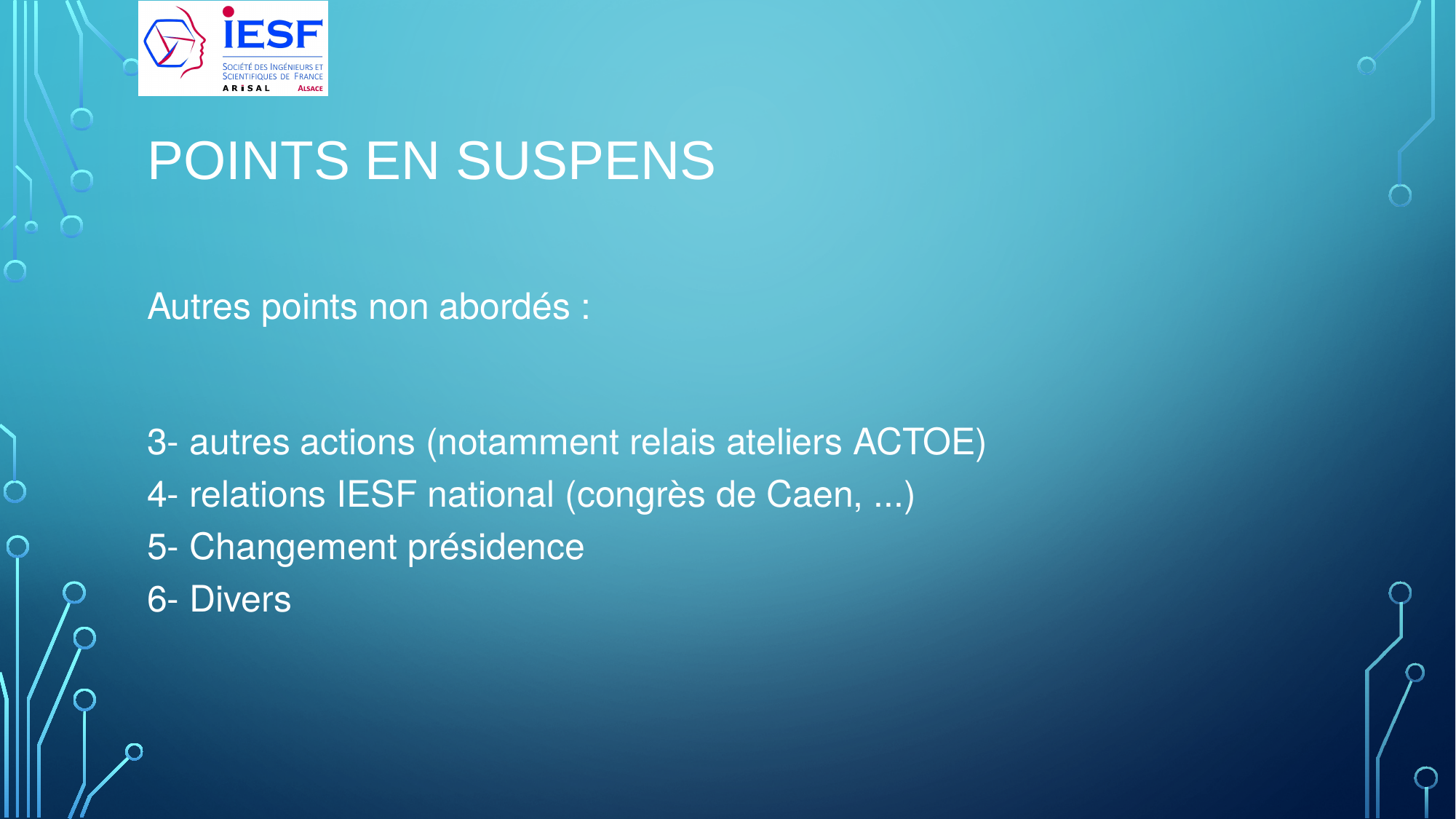

# Points en suspens
Autres points non abordés :

3- autres actions (notamment relais ateliers ACTOE)
4- relations IESF national (congrès de Caen, ...)
5- Changement présidence
6- Divers